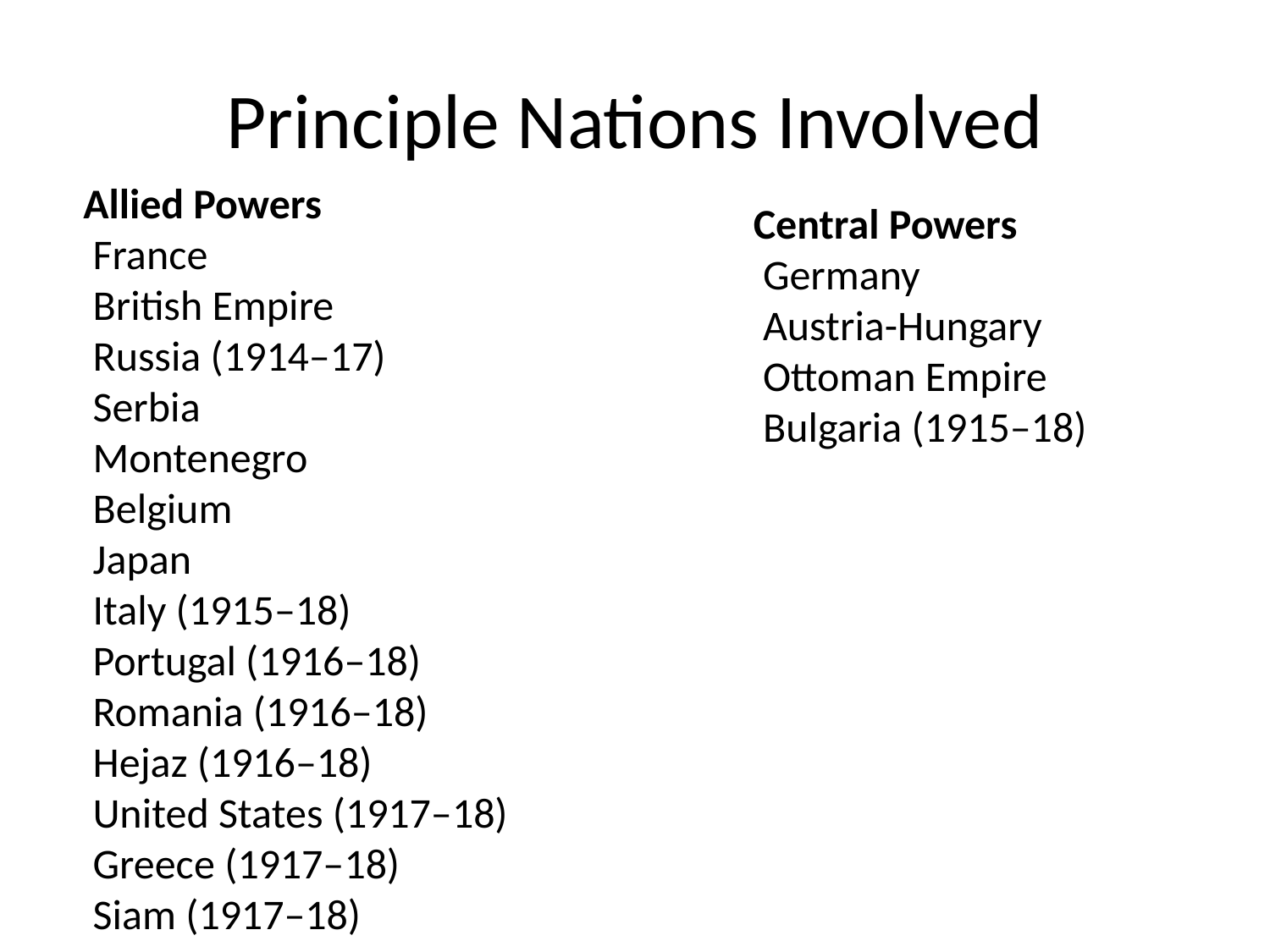

# Principle Nations Involved
Allied Powers
 France
 British Empire
 Russia (1914–17)
 Serbia
 Montenegro
 Belgium
 Japan
 Italy (1915–18)
 Portugal (1916–18)
 Romania (1916–18)
 Hejaz (1916–18)
 United States (1917–18)
 Greece (1917–18)
 Siam (1917–18)
Central Powers
 Germany
 Austria-Hungary
 Ottoman Empire
 Bulgaria (1915–18)